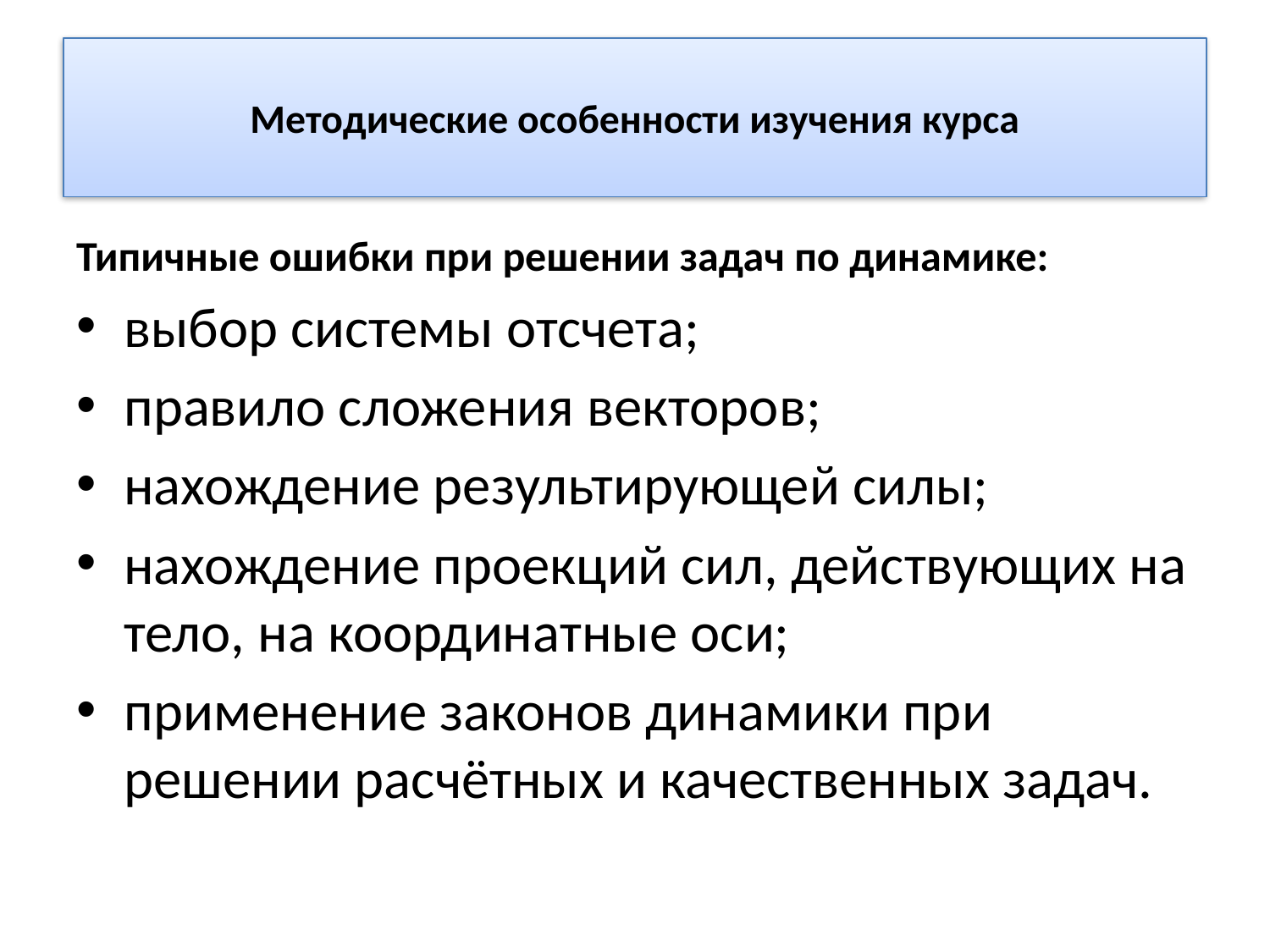

# Методические особенности изучения курса
Типичные ошибки при решении задач по динамике:
выбор системы отсчета;
правило сложения векторов;
нахождение результирующей силы;
нахождение проекций сил, действующих на тело, на координатные оси;
применение законов динамики при решении расчётных и качественных задач.